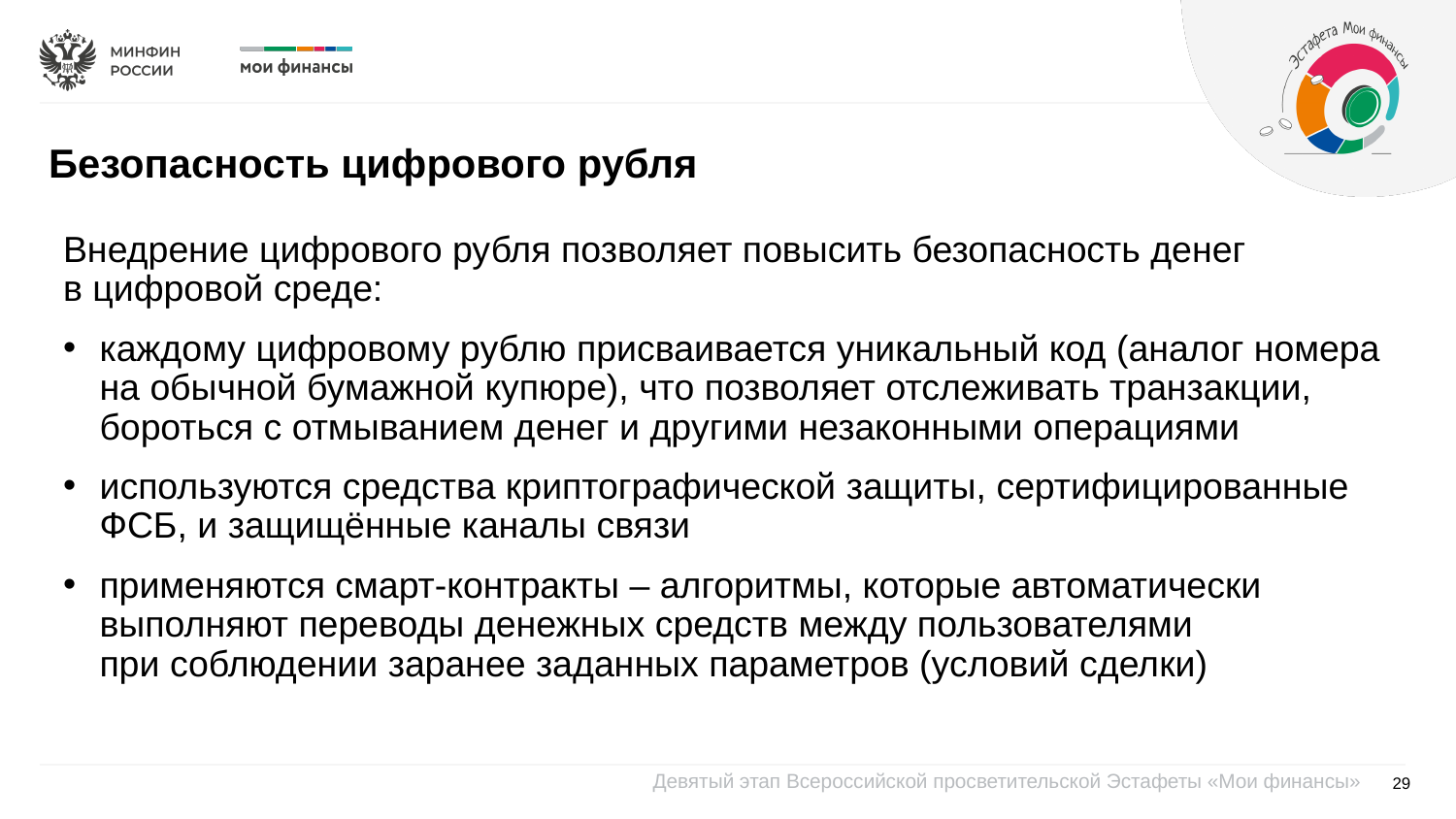

Безопасность цифрового рубля
Внедрение цифрового рубля позволяет повысить безопасность денег
в цифровой среде:
каждому цифровому рублю присваивается уникальный код (аналог номера на обычной бумажной купюре), что позволяет отслеживать транзакции, бороться с отмыванием денег и другими незаконными операциями
используются средства криптографической защиты, сертифицированные ФСБ, и защищённые каналы связи
применяются смарт-контракты – алгоритмы, которые автоматически выполняют переводы денежных средств между пользователями
при соблюдении заранее заданных параметров (условий сделки)
29